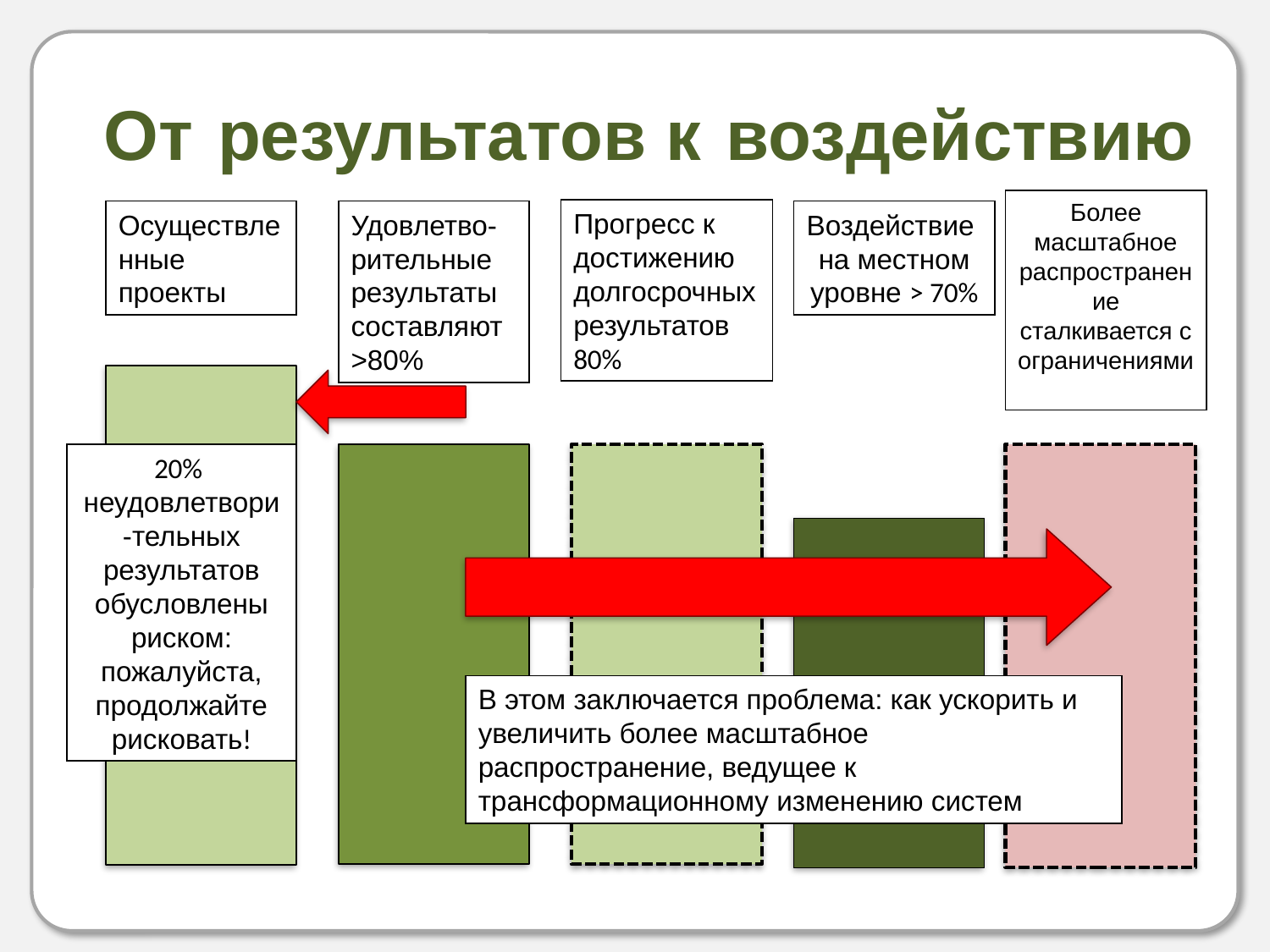

# От результатов к воздействию
Более масштабное распространение
сталкивается с ограничениями
Прогресс к достижению долгосрочных результатов
80%
Осуществленные  проекты
Удовлетво- рительные результаты составляют>80%
Воздействие
на местном уровне > 70%

20%
неудовлетвори-тельных результатов обусловлены риском:
пожалуйста, продолжайте рисковать!

В этом заключается проблема: как ускорить и увеличить более масштабное  распространение, ведущее к трансформационному изменению систем